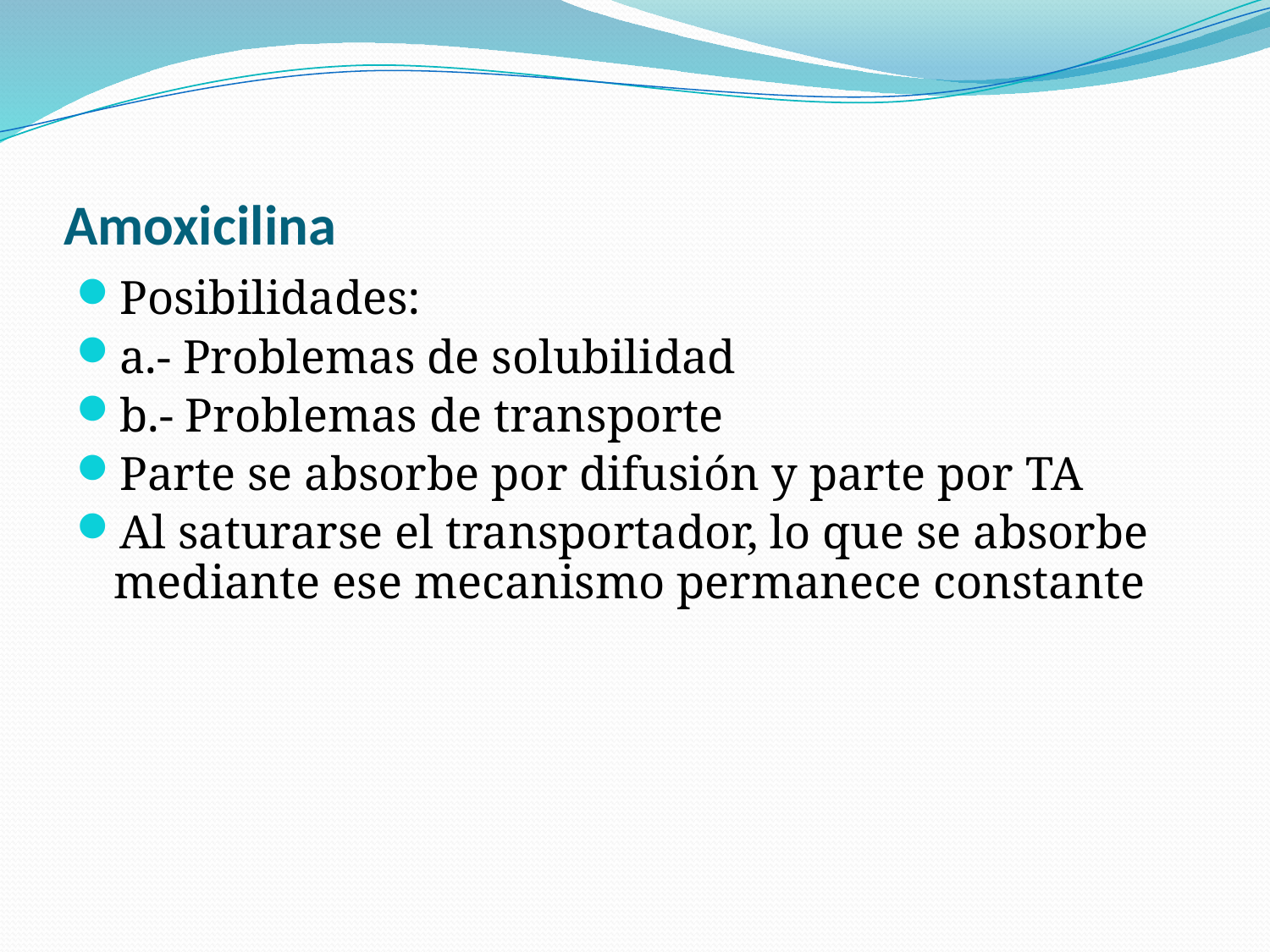

Amoxicilina
Posibilidades:
a.- Problemas de solubilidad
b.- Problemas de transporte
Parte se absorbe por difusión y parte por TA
Al saturarse el transportador, lo que se absorbe mediante ese mecanismo permanece constante